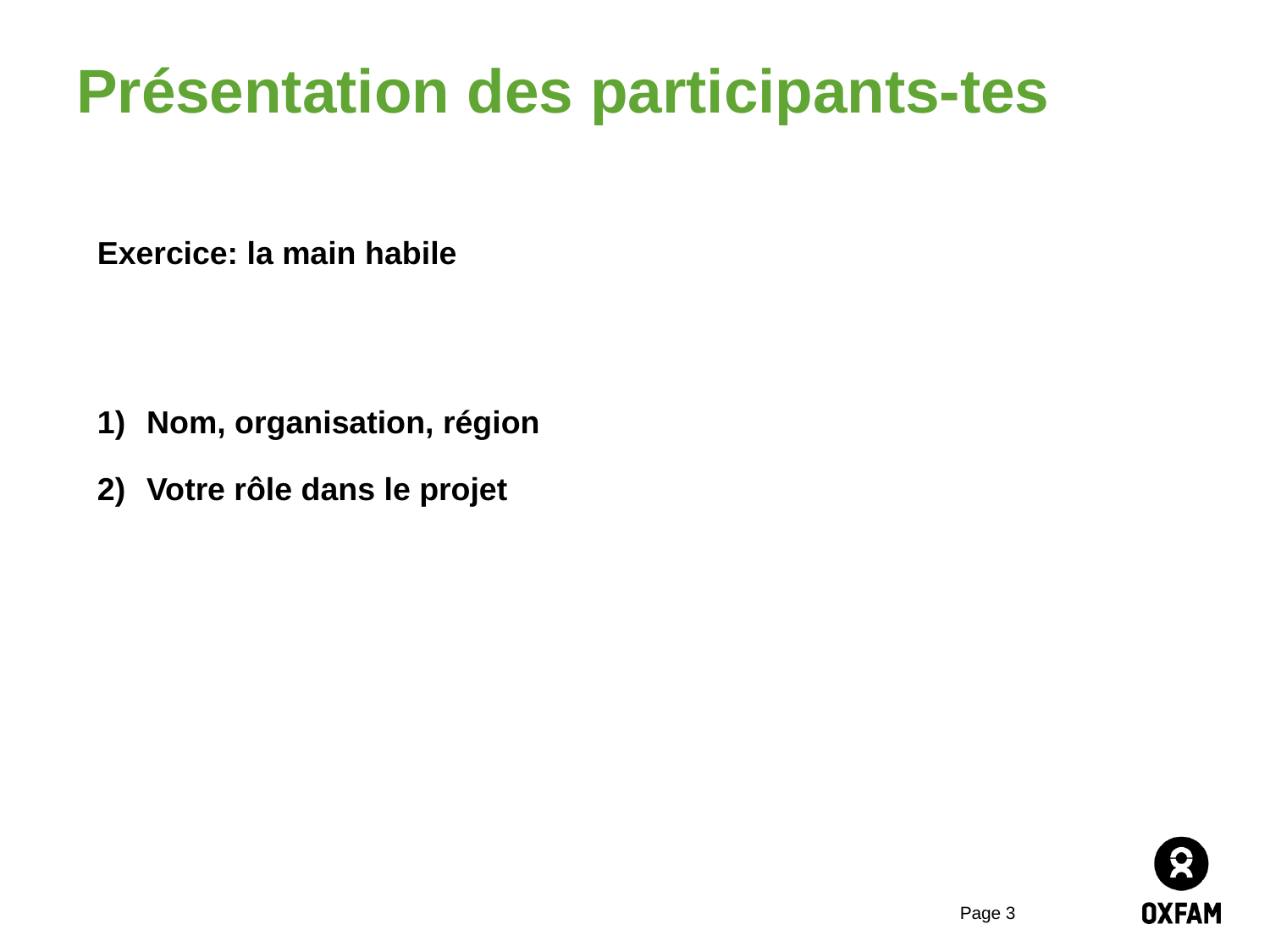

# Présentation des participants-tes

Exercice: la main habile
Nom, organisation, région
Votre rôle dans le projet